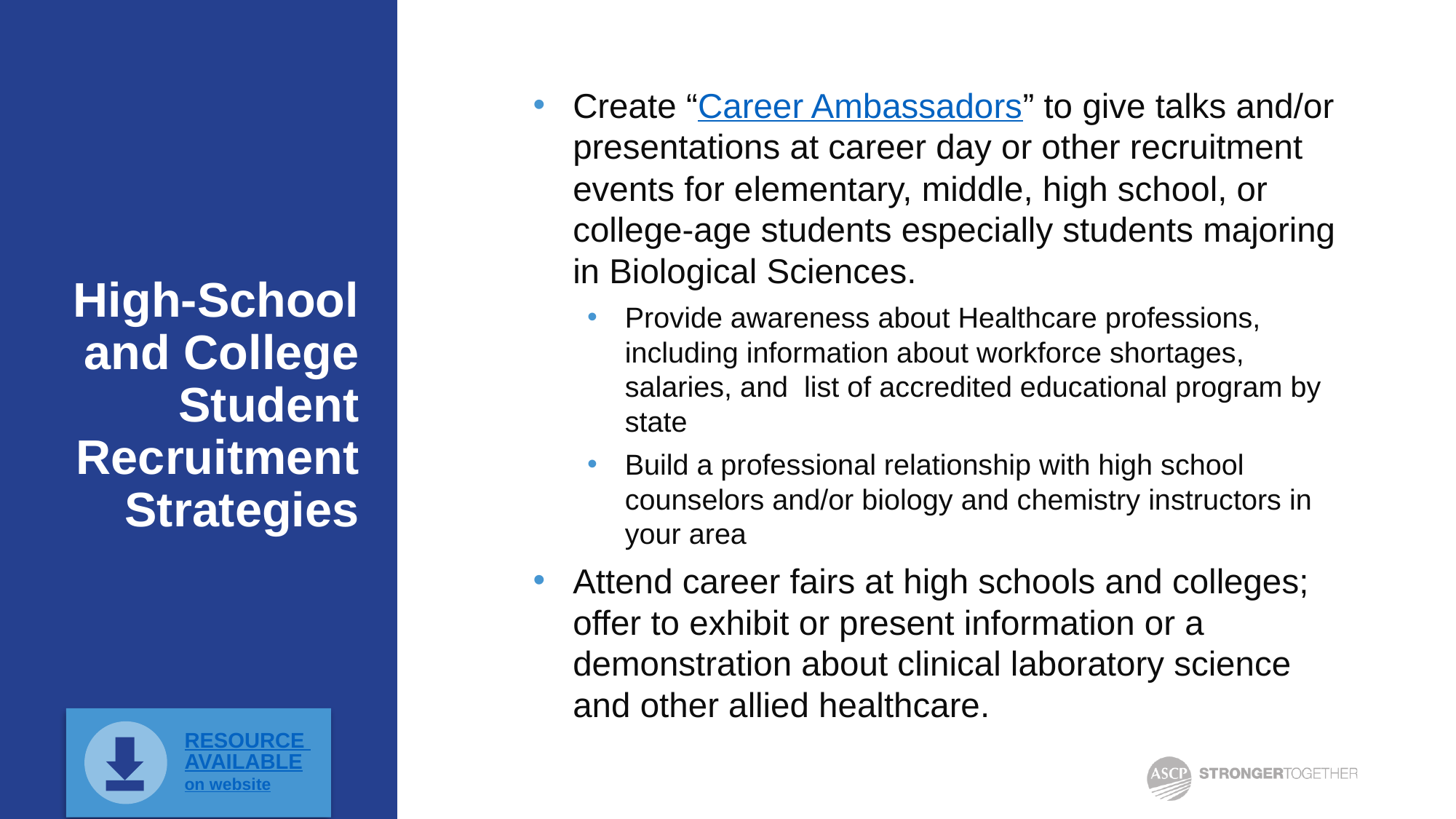

Create “Career Ambassadors” to give talks and/or presentations at career day or other recruitment events for elementary, middle, high school, or college-age students especially students majoring in Biological Sciences.
Provide awareness about Healthcare professions, including information about workforce shortages, salaries, and  list of accredited educational program by state
Build a professional relationship with high school counselors and/or biology and chemistry instructors in your area
Attend career fairs at high schools and colleges; offer to exhibit or present information or a demonstration about clinical laboratory science and other allied healthcare.
# High-School and College Student Recruitment Strategies

RESOURCE AVAILABLE
on website